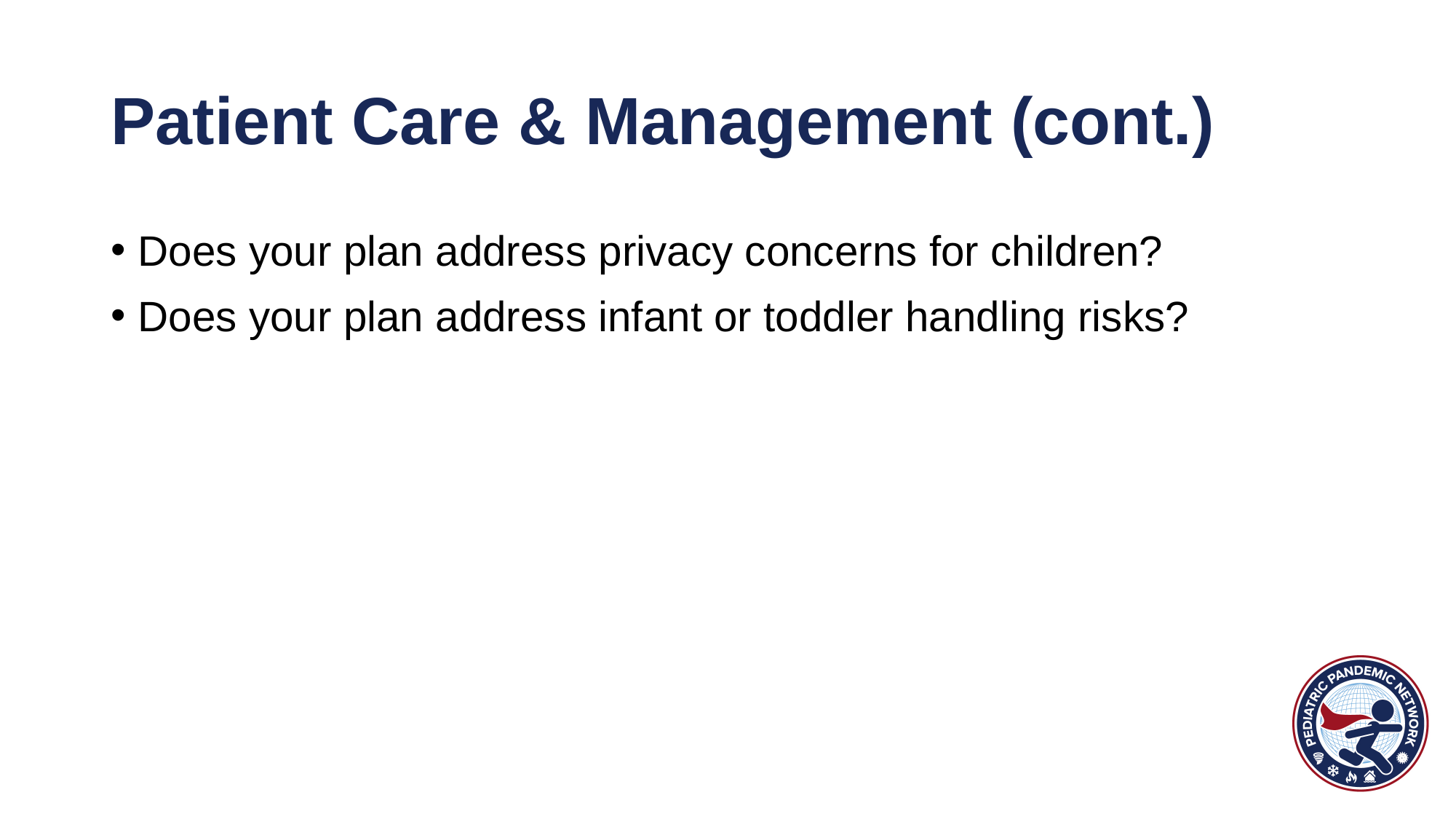

# Patient Care & Management (cont.)
Does your plan address privacy concerns for children?
Does your plan address infant or toddler handling risks?